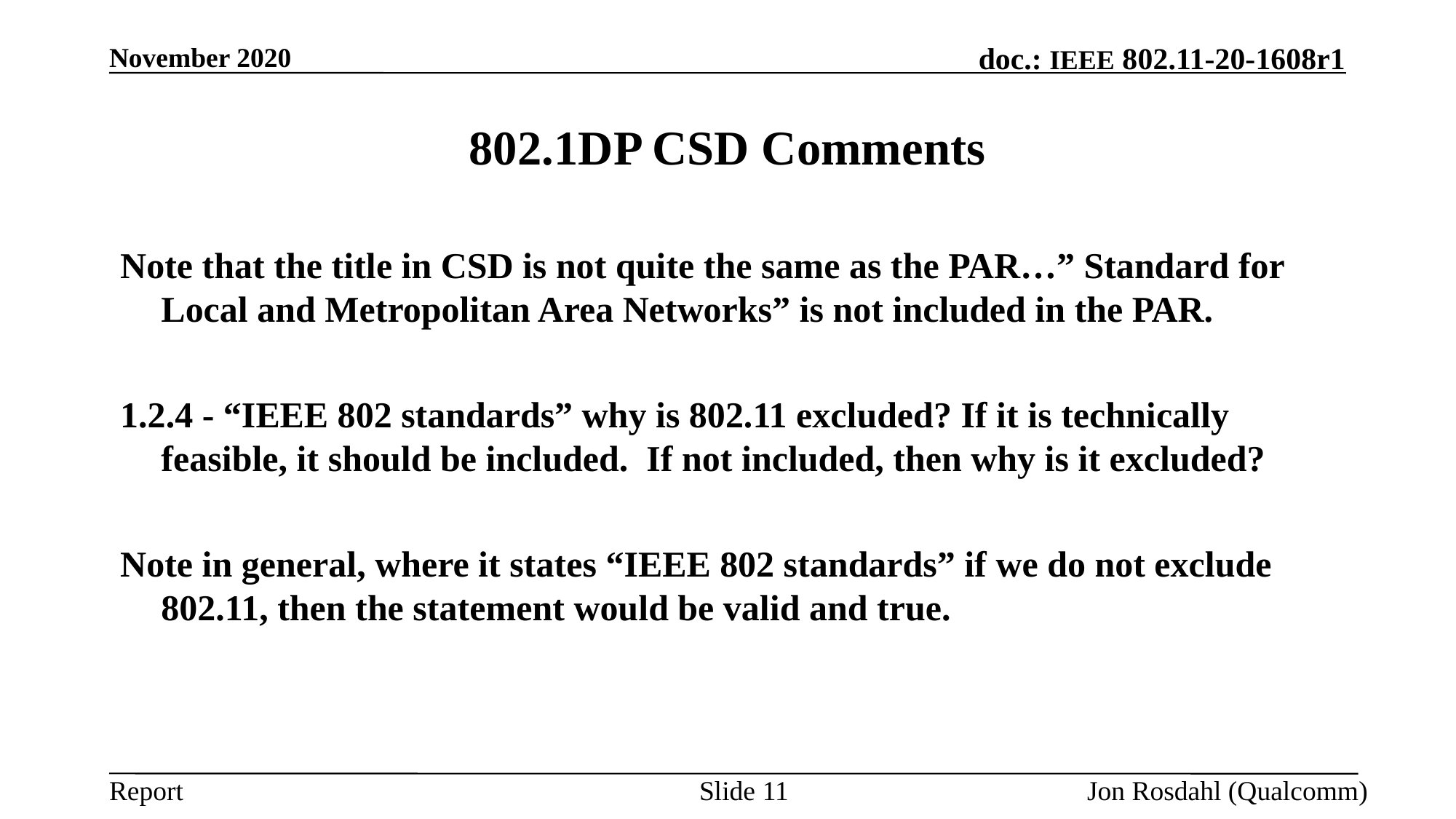

November 2020
# 802.1DP CSD Comments
Note that the title in CSD is not quite the same as the PAR…” Standard for Local and Metropolitan Area Networks” is not included in the PAR.

1.2.4 - “IEEE 802 standards” why is 802.11 excluded? If it is technically feasible, it should be included.  If not included, then why is it excluded?

Note in general, where it states “IEEE 802 standards” if we do not exclude 802.11, then the statement would be valid and true.
Slide 11
Jon Rosdahl (Qualcomm)